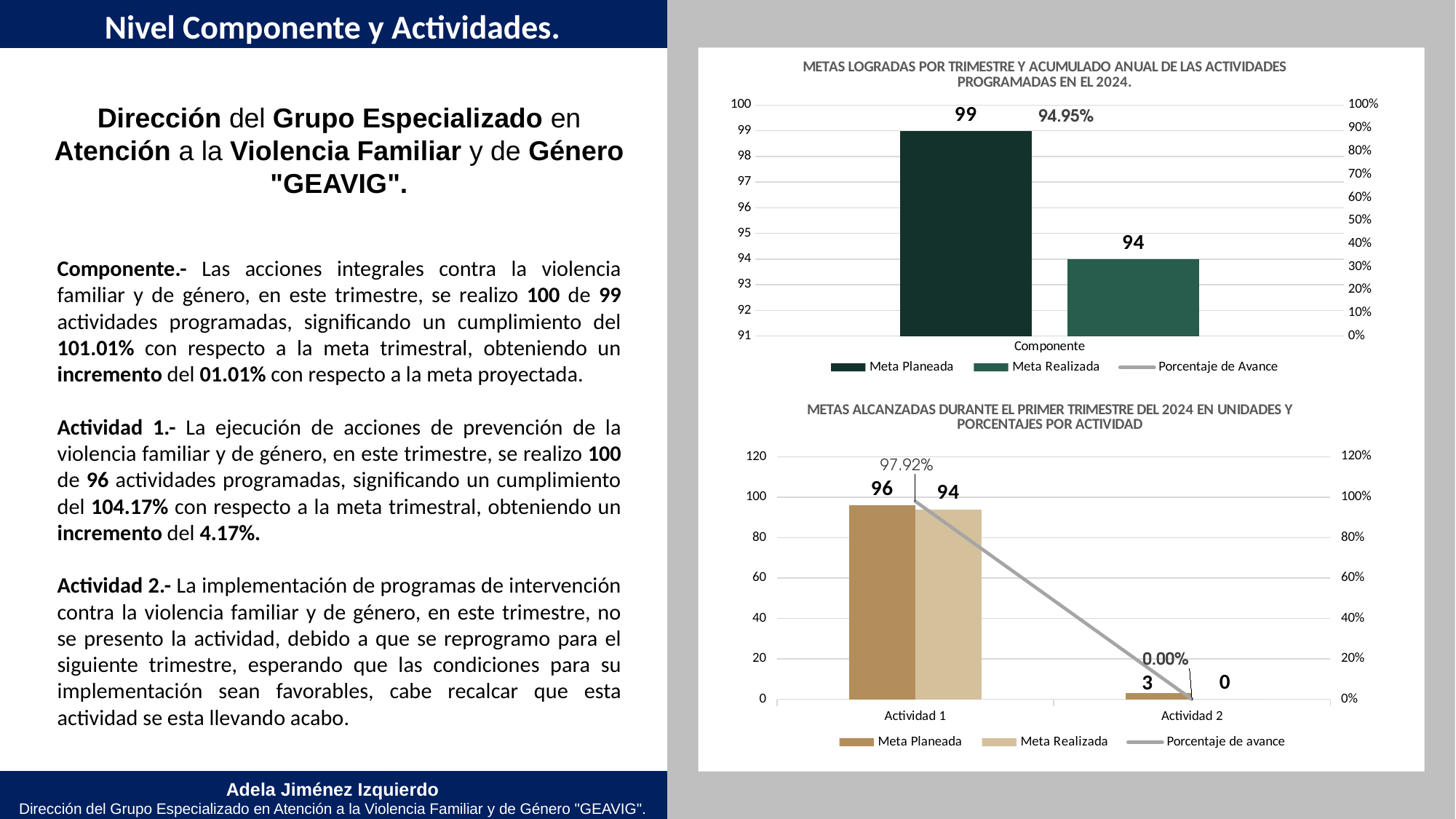

Nivel Componente y Actividades.

### Chart: METAS LOGRADAS POR TRIMESTRE Y ACUMULADO ANUAL DE LAS ACTIVIDADES PROGRAMADAS EN EL 2024.

| Category | Meta Planeada | Meta Realizada |  |
|---|---|---|---|
| Componente | 99.0 | 94.0 | 0.9494949494949495 |
Dirección del Grupo Especializado en Atención a la Violencia Familiar y de Género "GEAVIG".
Componente.- Las acciones integrales contra la violencia familiar y de género, en este trimestre, se realizo 100 de 99 actividades programadas, significando un cumplimiento del 101.01% con respecto a la meta trimestral, obteniendo un incremento del 01.01% con respecto a la meta proyectada.

Actividad 1.- La ejecución de acciones de prevención de la violencia familiar y de género, en este trimestre, se realizo 100 de 96 actividades programadas, significando un cumplimiento del 104.17% con respecto a la meta trimestral, obteniendo un incremento del 4.17%.

Actividad 2.- La implementación de programas de intervención contra la violencia familiar y de género, en este trimestre, no se presento la actividad, debido a que se reprogramo para el siguiente trimestre, esperando que las condiciones para su implementación sean favorables, cabe recalcar que esta actividad se esta llevando acabo.

### Chart: METAS ALCANZADAS DURANTE EL PRIMER TRIMESTRE DEL 2024 EN UNIDADES Y PORCENTAJES POR ACTIVIDAD

| Category | Meta Planeada | Meta Realizada |  |
|---|---|---|---|
| Actividad 1 | 96.0 | 94.0 | 0.9791666666666666 |
| Actividad 2 | 3.0 | 0.0 | 0.0 |
Adela Jiménez Izquierdo
Dirección del Grupo Especializado en Atención a la Violencia Familiar y de Género "GEAVIG".